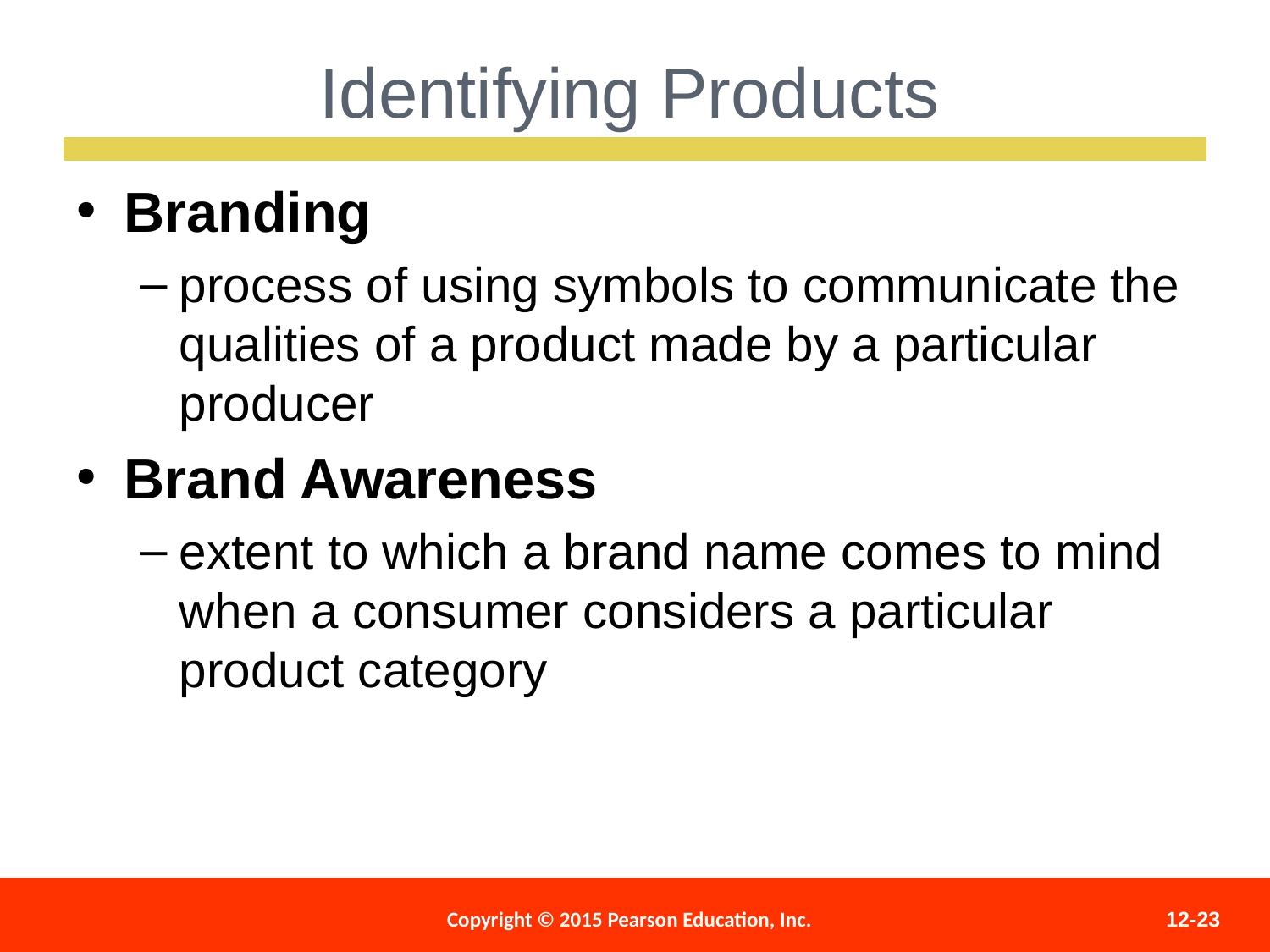

Identifying Products
Branding
process of using symbols to communicate the qualities of a product made by a particular  producer
Brand Awareness
extent to which a brand name comes to mind when a consumer considers a particular product category